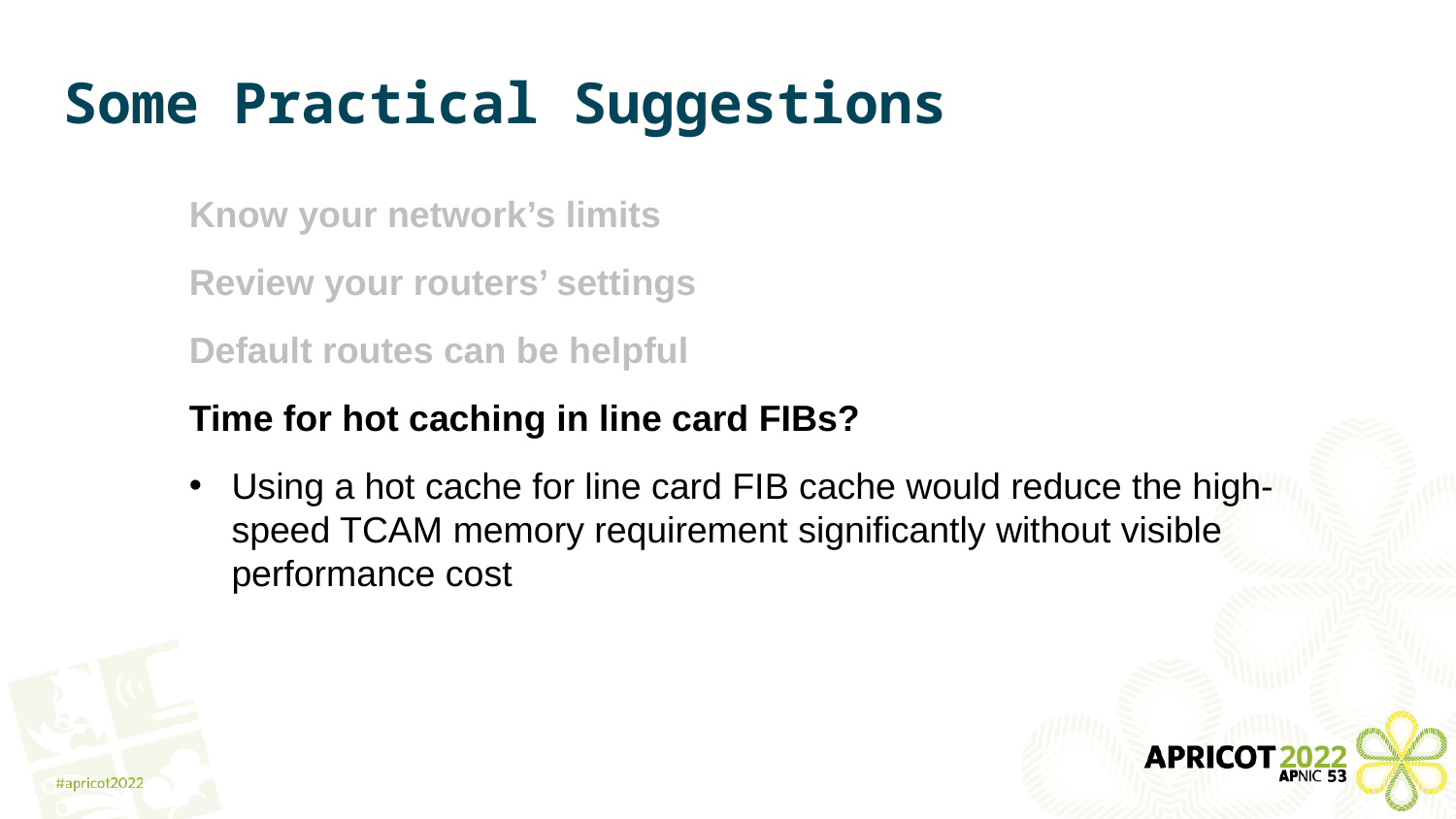

# Some Practical Suggestions
Know your network’s limits
Review your routers’ settings
Default routes can be helpful
Time for hot caching in line card FIBs?
Using a hot cache for line card FIB cache would reduce the high-speed TCAM memory requirement significantly without visible performance cost